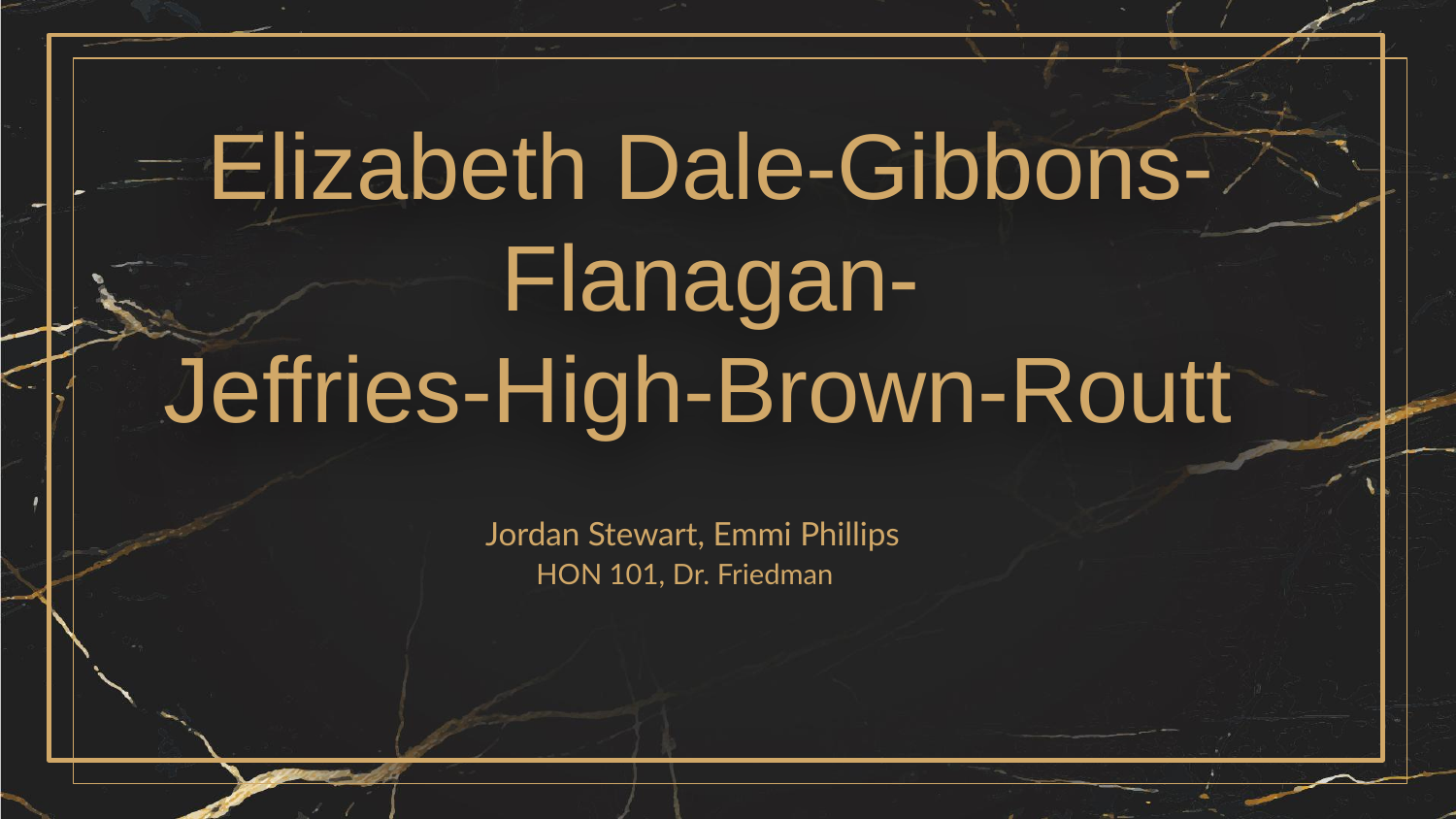

# Elizabeth Dale-Gibbons-Flanagan-
Jeffries-High-Brown-Routt
Jordan Stewart, Emmi Phillips
HON 101, Dr. Friedman